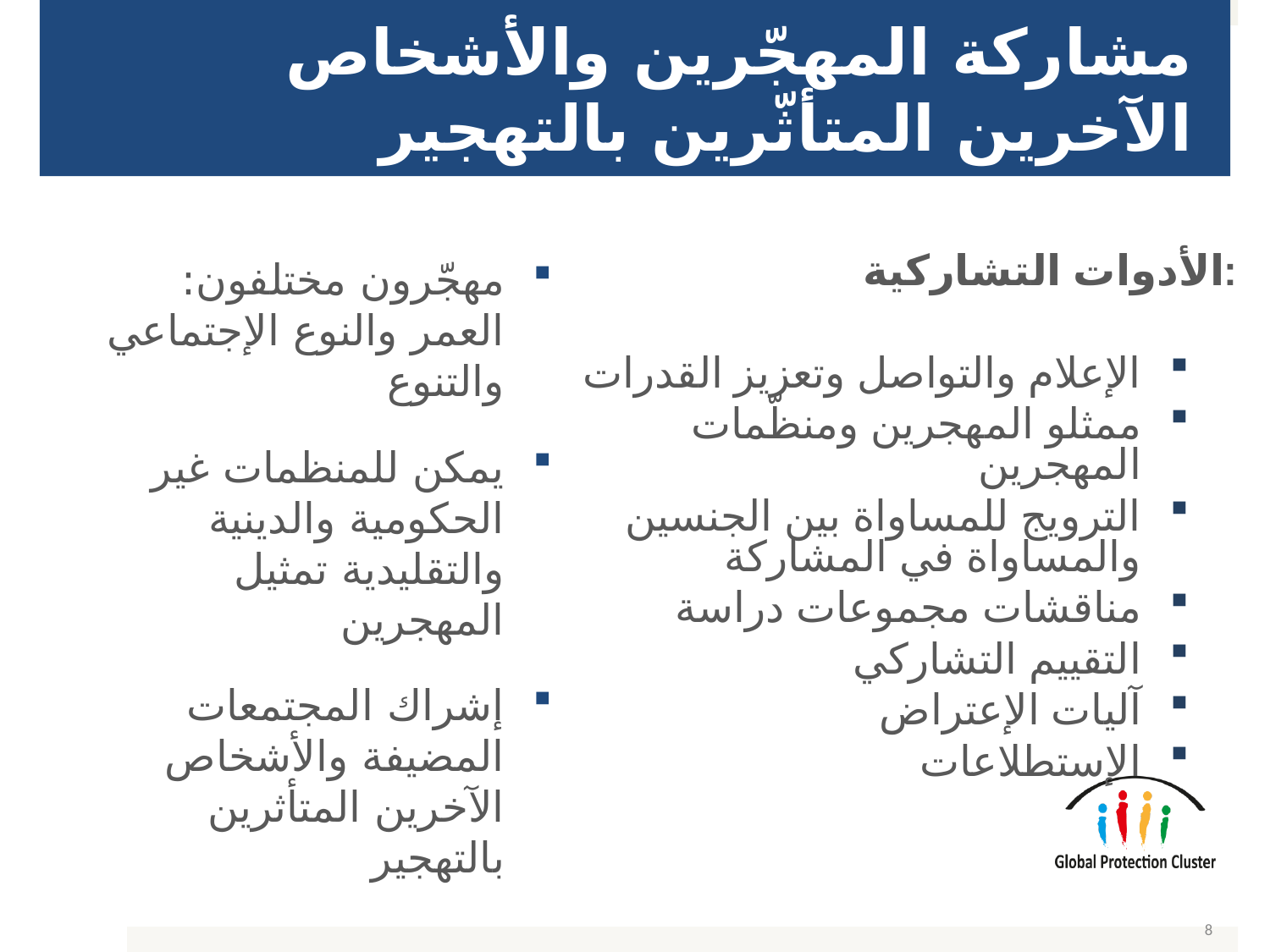

# مشاركة المهجّرين والأشخاص الآخرين المتأثّرين بالتهجير
مهجّرون مختلفون: العمر والنوع الإجتماعي والتنوع
يمكن للمنظمات غير الحكومية والدينية والتقليدية تمثيل المهجرين
إشراك المجتمعات المضيفة والأشخاص الآخرين المتأثرين بالتهجير
الأدوات التشاركية:

الإعلام والتواصل وتعزيز القدرات
ممثلو المهجرين ومنظّمات المهجرين
الترويج للمساواة بين الجنسين والمساواة في المشاركة
مناقشات مجموعات دراسة
التقييم التشاركي
آليات الإعتراض
الإستطلاعات